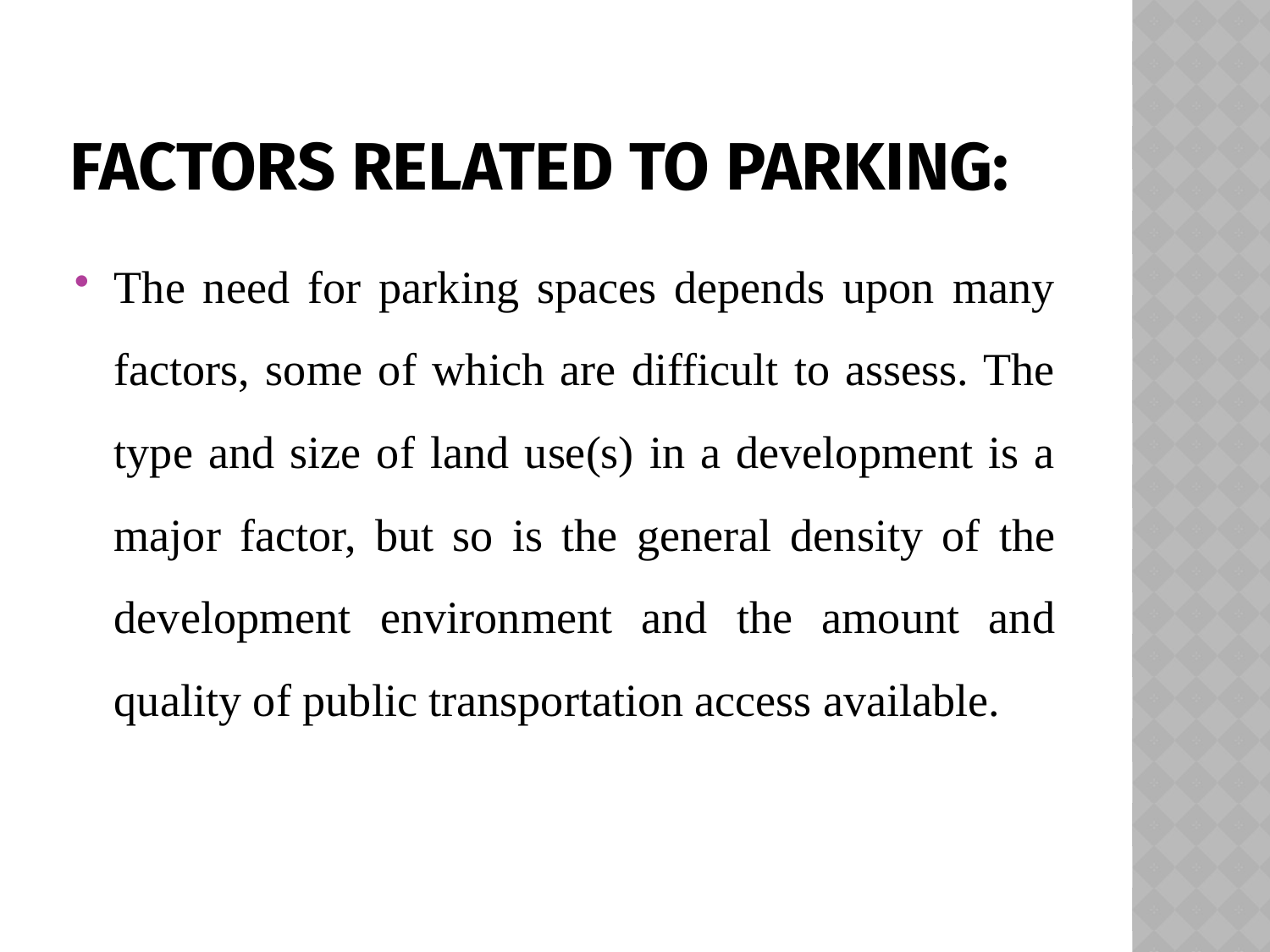

# Factors related to parking:
The need for parking spaces depends upon many factors, some of which are difficult to assess. The type and size of land use(s) in a development is a major factor, but so is the general density of the development environment and the amount and quality of public transportation access available.